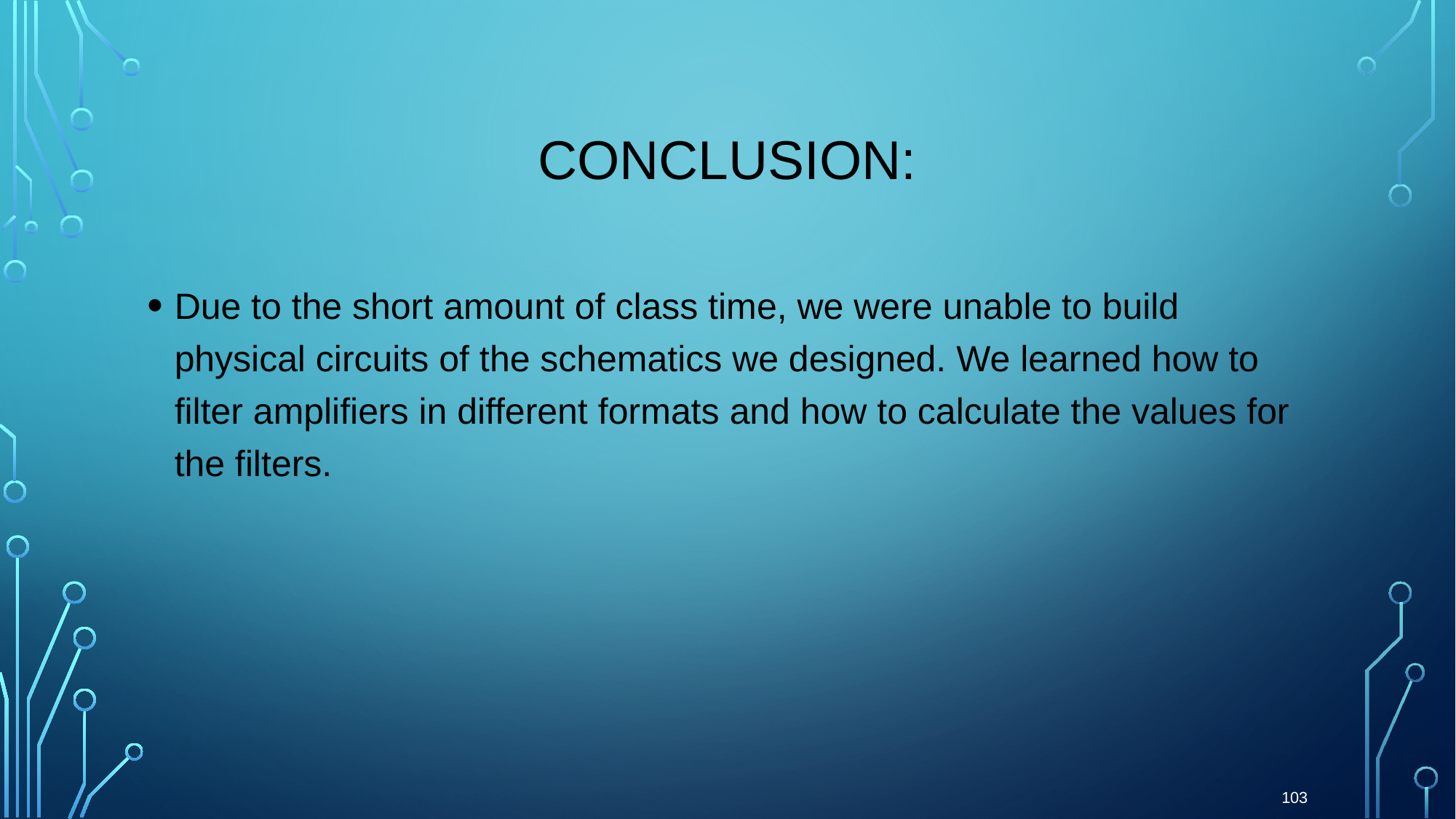

# Conclusion:
Due to the short amount of class time, we were unable to build physical circuits of the schematics we designed. We learned how to filter amplifiers in different formats and how to calculate the values for the filters.
103